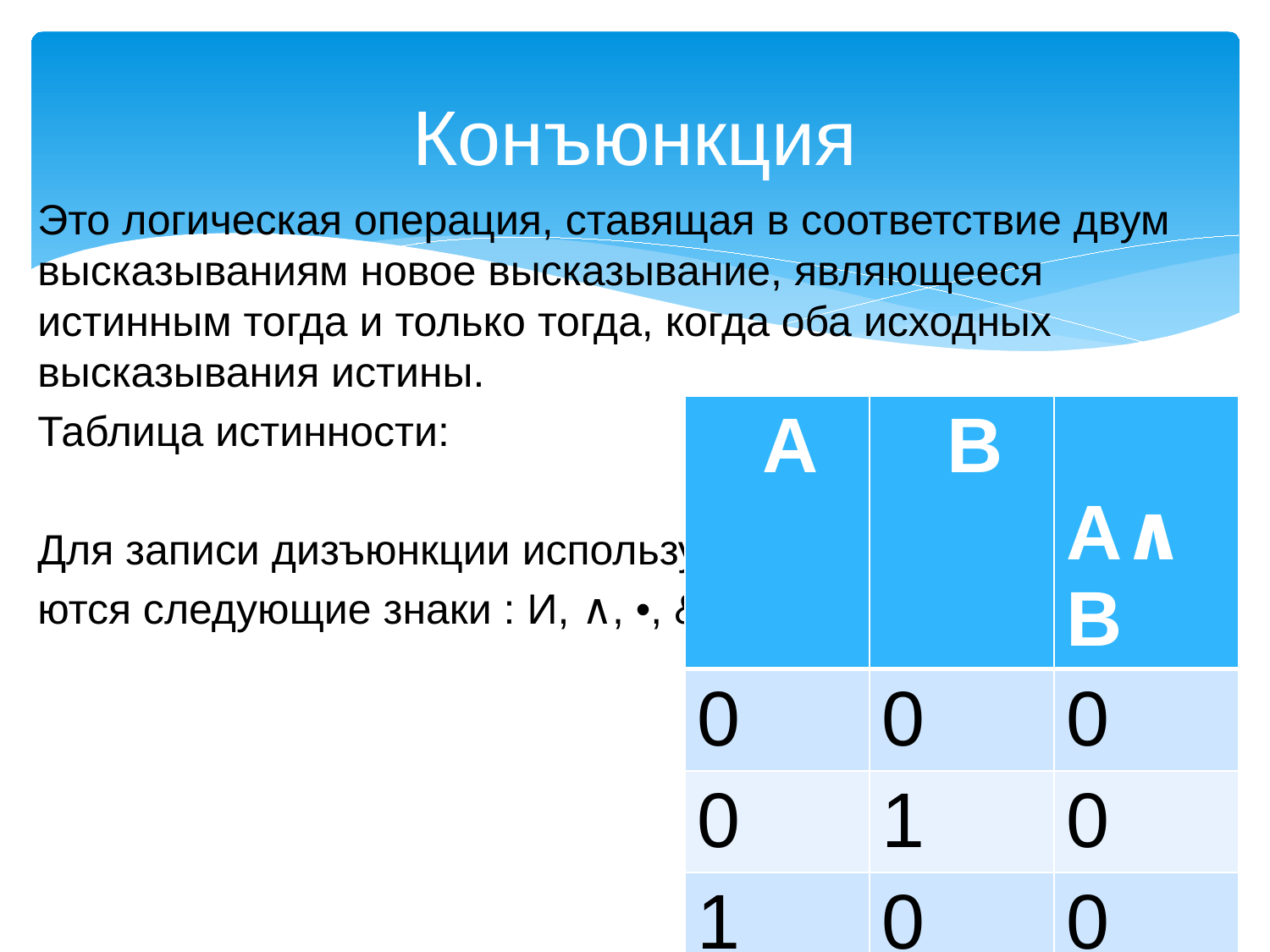

# Конъюнкция
Это логическая операция, ставящая в соответствие двум высказываниям новое высказывание, являющееся истинным тогда и только тогда, когда оба исходных высказывания истины.
Таблица истинности:

Для записи дизъюнкции использу-
ются следующие знаки : И, ∧, •, &.

| А | В | А∧В |
| --- | --- | --- |
| 0 | 0 | 0 |
| 0 | 1 | 0 |
| 1 | 0 | 0 |
| 1 | 1 | 1 |